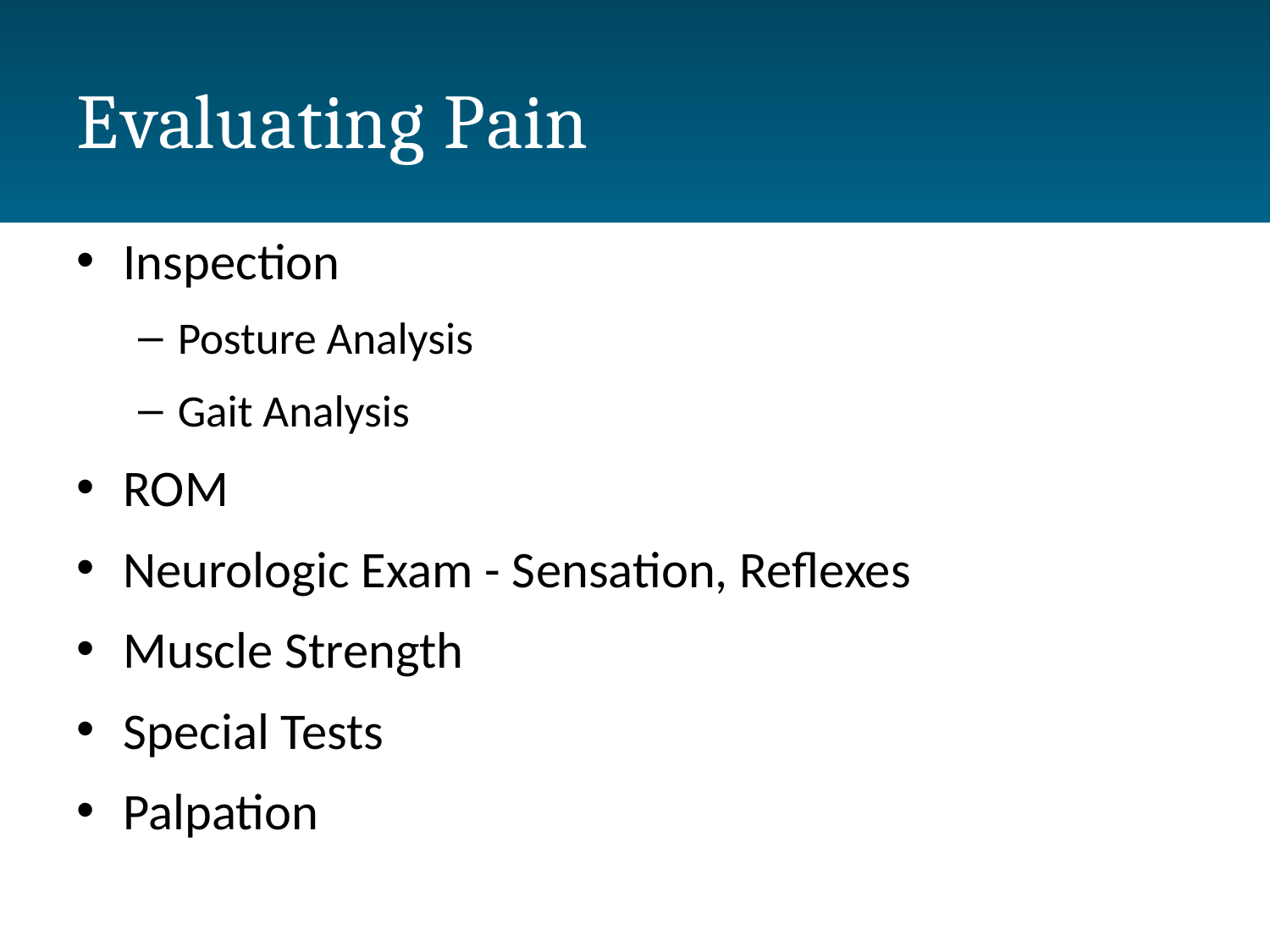

# Evaluating Pain
Inspection
Posture Analysis
Gait Analysis
ROM
Neurologic Exam - Sensation, Reflexes
Muscle Strength
Special Tests
Palpation